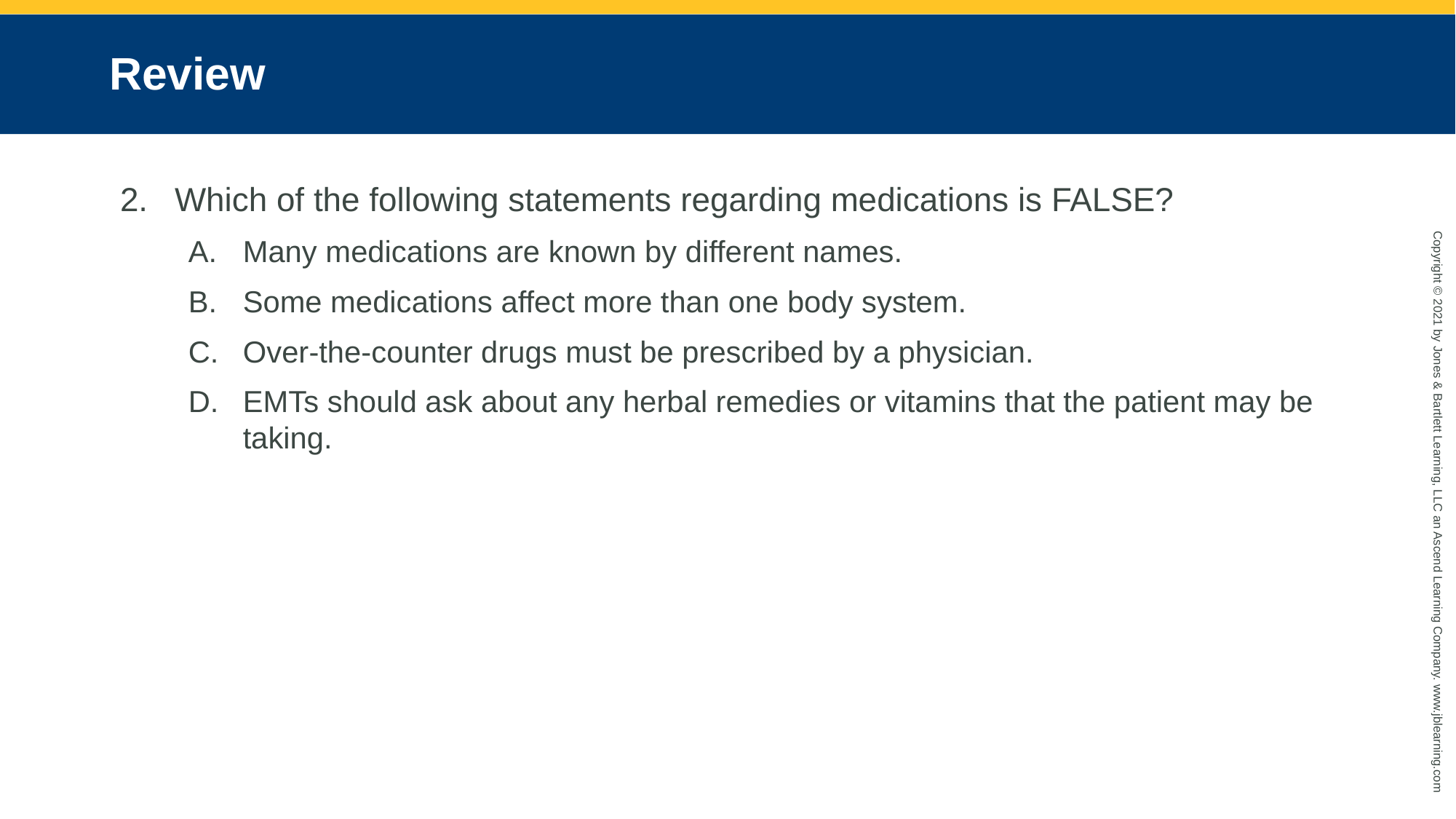

# Review
Which of the following statements regarding medications is FALSE?
Many medications are known by different names.
Some medications affect more than one body system.
Over-the-counter drugs must be prescribed by a physician.
EMTs should ask about any herbal remedies or vitamins that the patient may be taking.